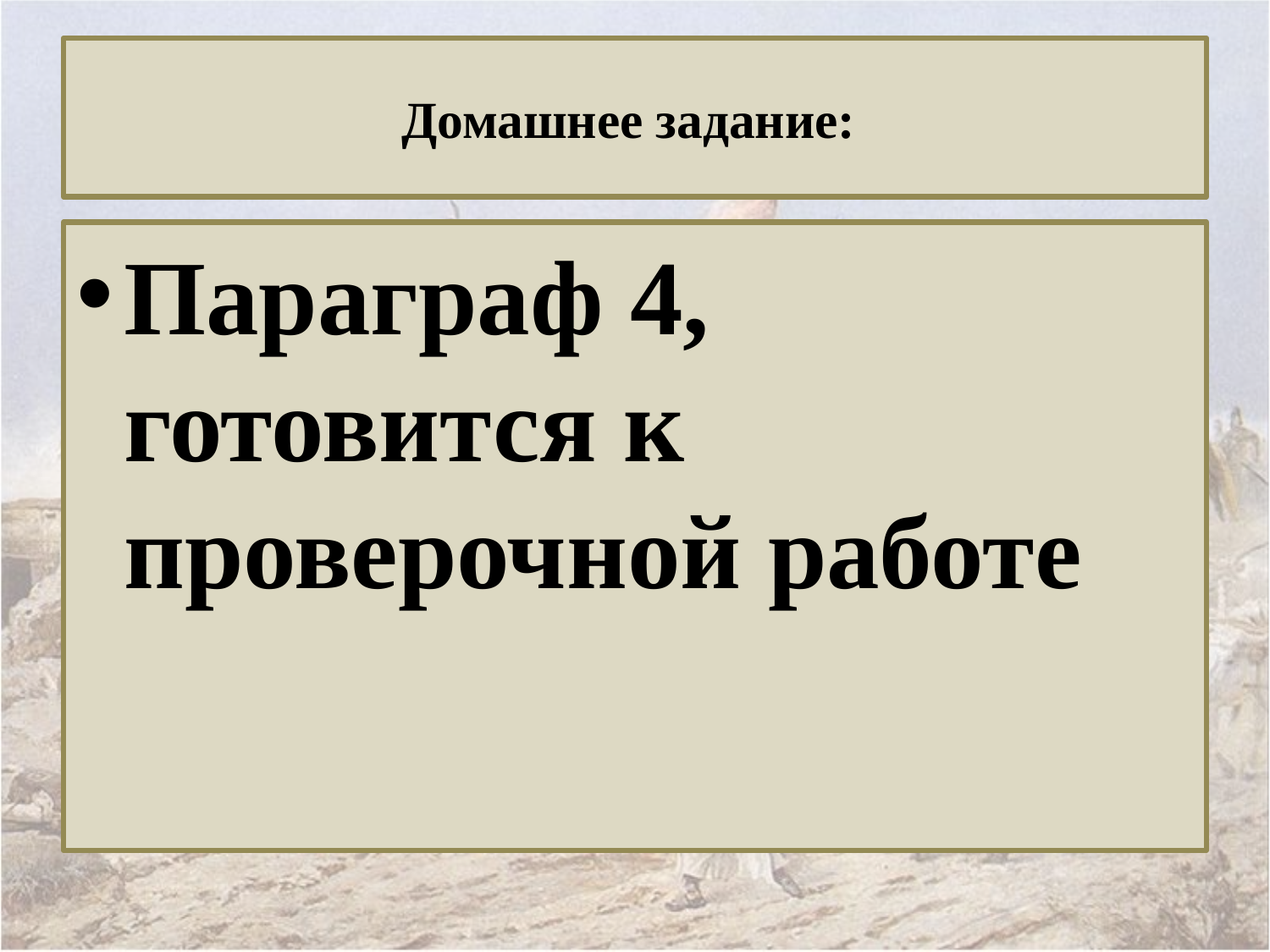

# Домашнее задание:
Параграф 4,  готовится к проверочной работе